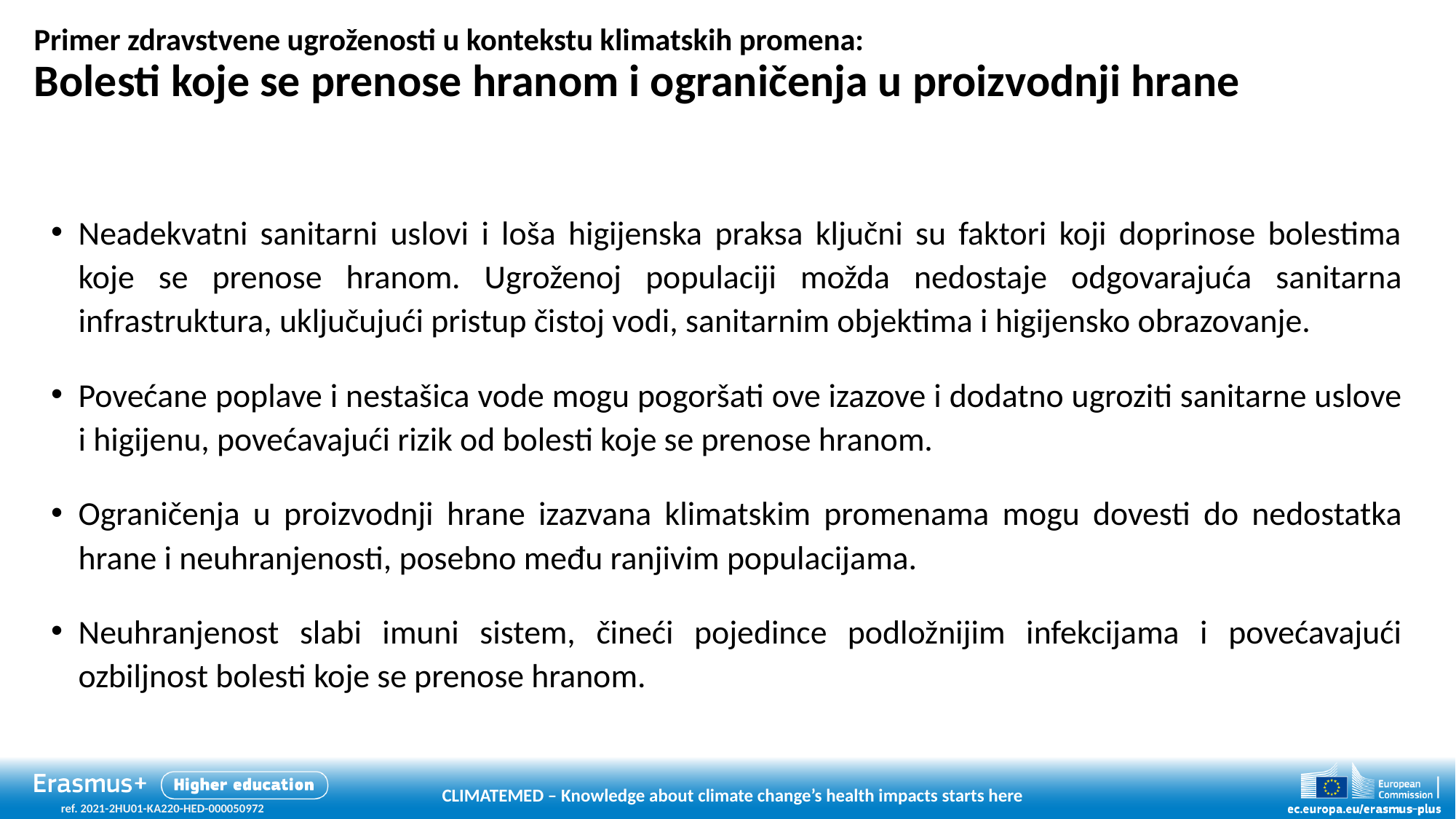

# Primer zdravstvene ugroženosti u kontekstu klimatskih promena: Bolesti koje se prenose hranom i ograničenja u proizvodnji hrane
Neadekvatni sanitarni uslovi i loša higijenska praksa ključni su faktori koji doprinose bolestima koje se prenose hranom. Ugroženoj populaciji možda nedostaje odgovarajuća sanitarna infrastruktura, uključujući pristup čistoj vodi, sanitarnim objektima i higijensko obrazovanje.
Povećane poplave i nestašica vode mogu pogoršati ove izazove i dodatno ugroziti sanitarne uslove i higijenu, povećavajući rizik od bolesti koje se prenose hranom.
Ograničenja u proizvodnji hrane izazvana klimatskim promenama mogu dovesti do nedostatka hrane i neuhranjenosti, posebno među ranjivim populacijama.
Neuhranjenost slabi imuni sistem, čineći pojedince podložnijim infekcijama i povećavajući ozbiljnost bolesti koje se prenose hranom.